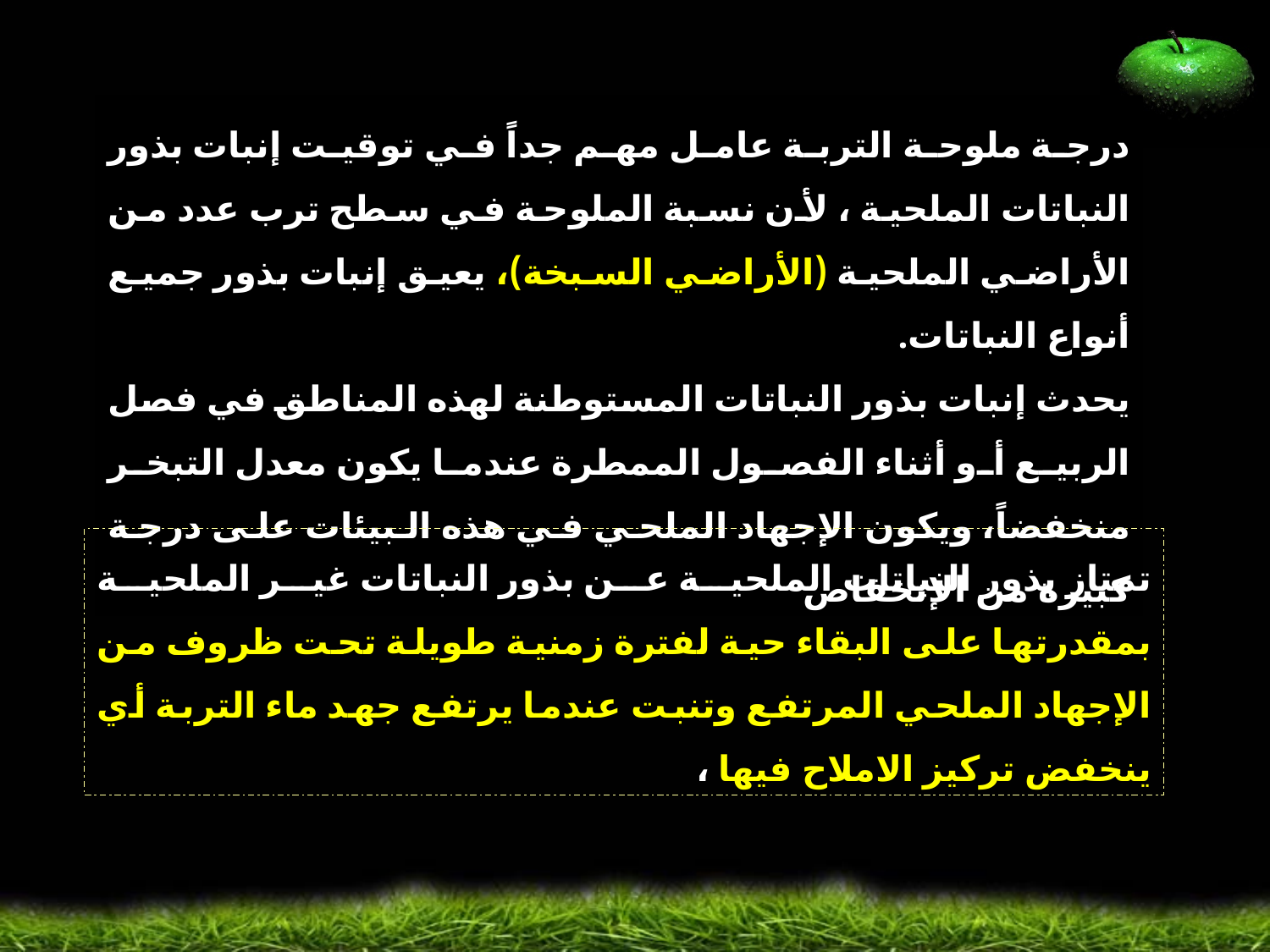

درجة ملوحة التربة عامل مهم جداً في توقيت إنبات بذور النباتات الملحية ، لأن نسبة الملوحة في سطح ترب عدد من الأراضي الملحية (الأراضي السبخة)، يعيق إنبات بذور جميع أنواع النباتات.
يحدث إنبات بذور النباتات المستوطنة لهذه المناطق في فصل الربيع أو أثناء الفصول الممطرة عندما يكون معدل التبخر منخفضاً، ويكون الإجهاد الملحي في هذه البيئات على درجة كبيرة من الإنخفاض
تمتاز بذور النباتات الملحية عن بذور النباتات غير الملحية بمقدرتها على البقاء حية لفترة زمنية طويلة تحت ظروف من الإجهاد الملحي المرتفع وتنبت عندما يرتفع جهد ماء التربة أي ينخفض تركيز الاملاح فيها ،